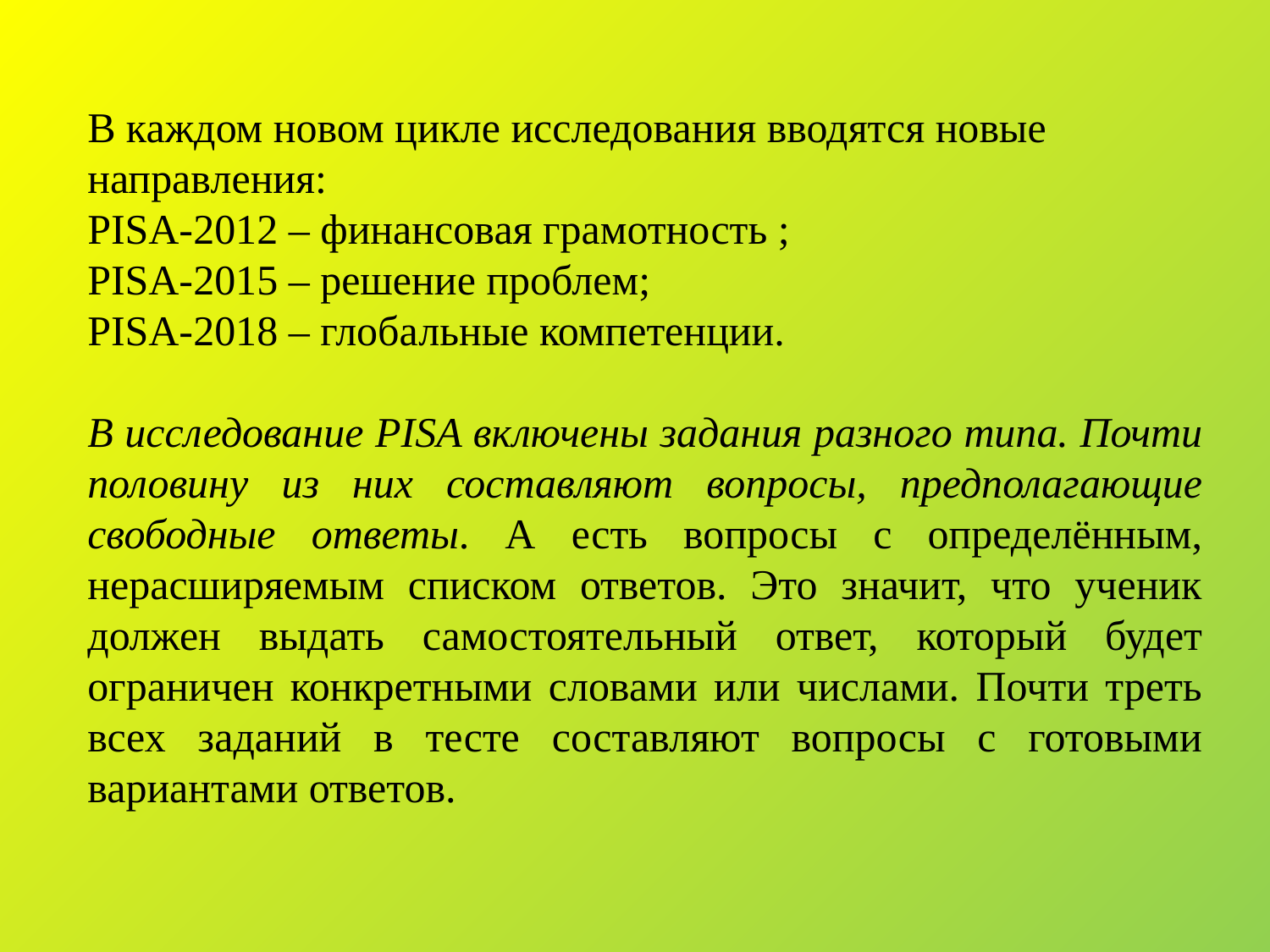

В каждом новом цикле исследования вводятся новые направления:
PISA-2012 – финансовая грамотность ;
PISA-2015 – решение проблем;
PISA-2018 – глобальные компетенции.

В исследование PISA включены задания разного типа. Почти половину из них составляют вопросы, предполагающие свободные ответы. А есть вопросы с определённым, нерасширяемым списком ответов. Это значит, что ученик должен выдать самостоятельный ответ, который будет ограничен конкретными словами или числами. Почти треть всех заданий в тесте составляют вопросы с готовыми вариантами ответов.